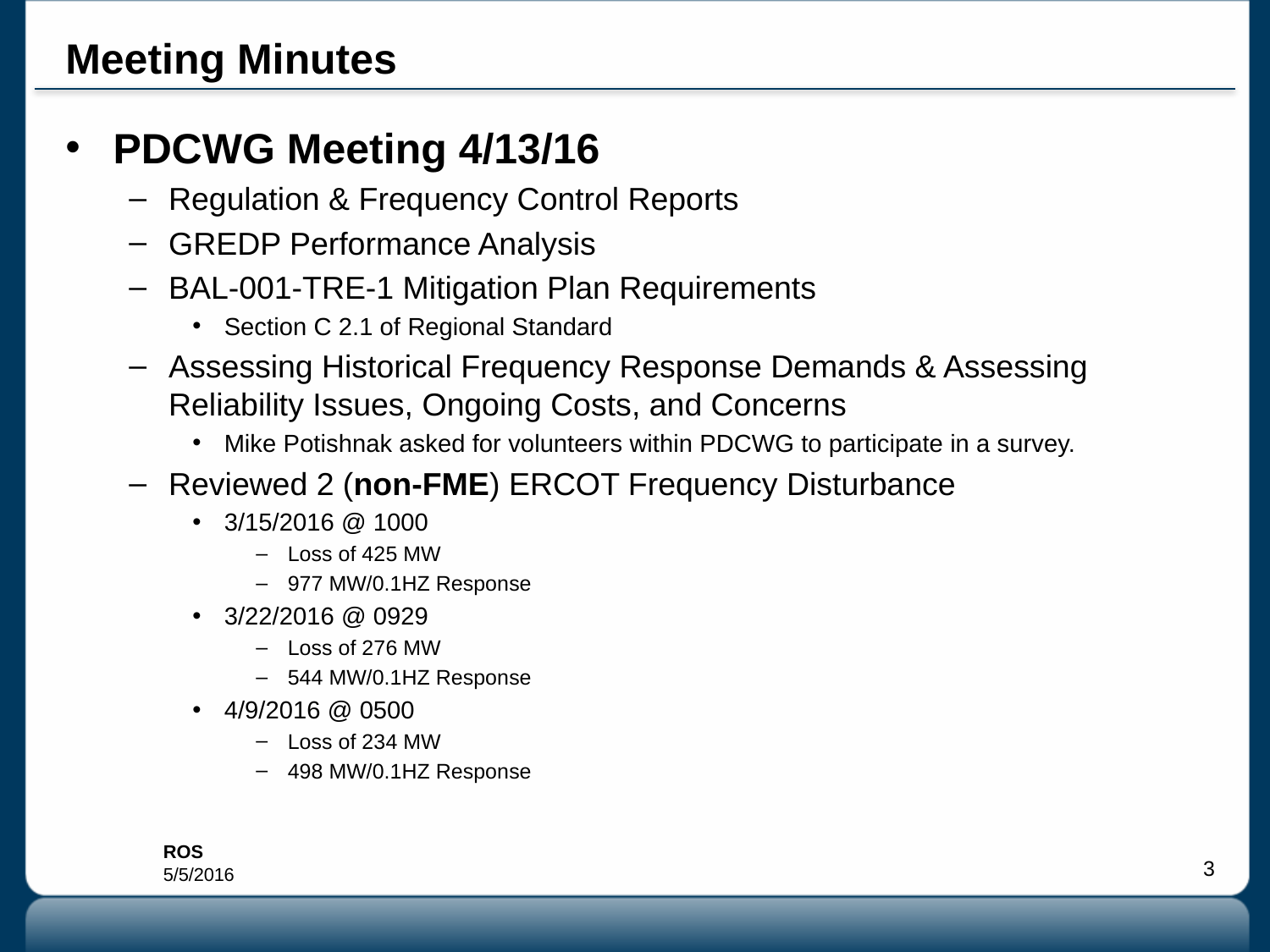

# Meeting Minutes
PDCWG Meeting 4/13/16
Regulation & Frequency Control Reports
GREDP Performance Analysis
BAL-001-TRE-1 Mitigation Plan Requirements
Section C 2.1 of Regional Standard
Assessing Historical Frequency Response Demands & Assessing Reliability Issues, Ongoing Costs, and Concerns
Mike Potishnak asked for volunteers within PDCWG to participate in a survey.
Reviewed 2 (non-FME) ERCOT Frequency Disturbance
3/15/2016 @ 1000
Loss of 425 MW
977 MW/0.1HZ Response
3/22/2016 @ 0929
Loss of 276 MW
544 MW/0.1HZ Response
4/9/2016 @ 0500
Loss of 234 MW
498 MW/0.1HZ Response